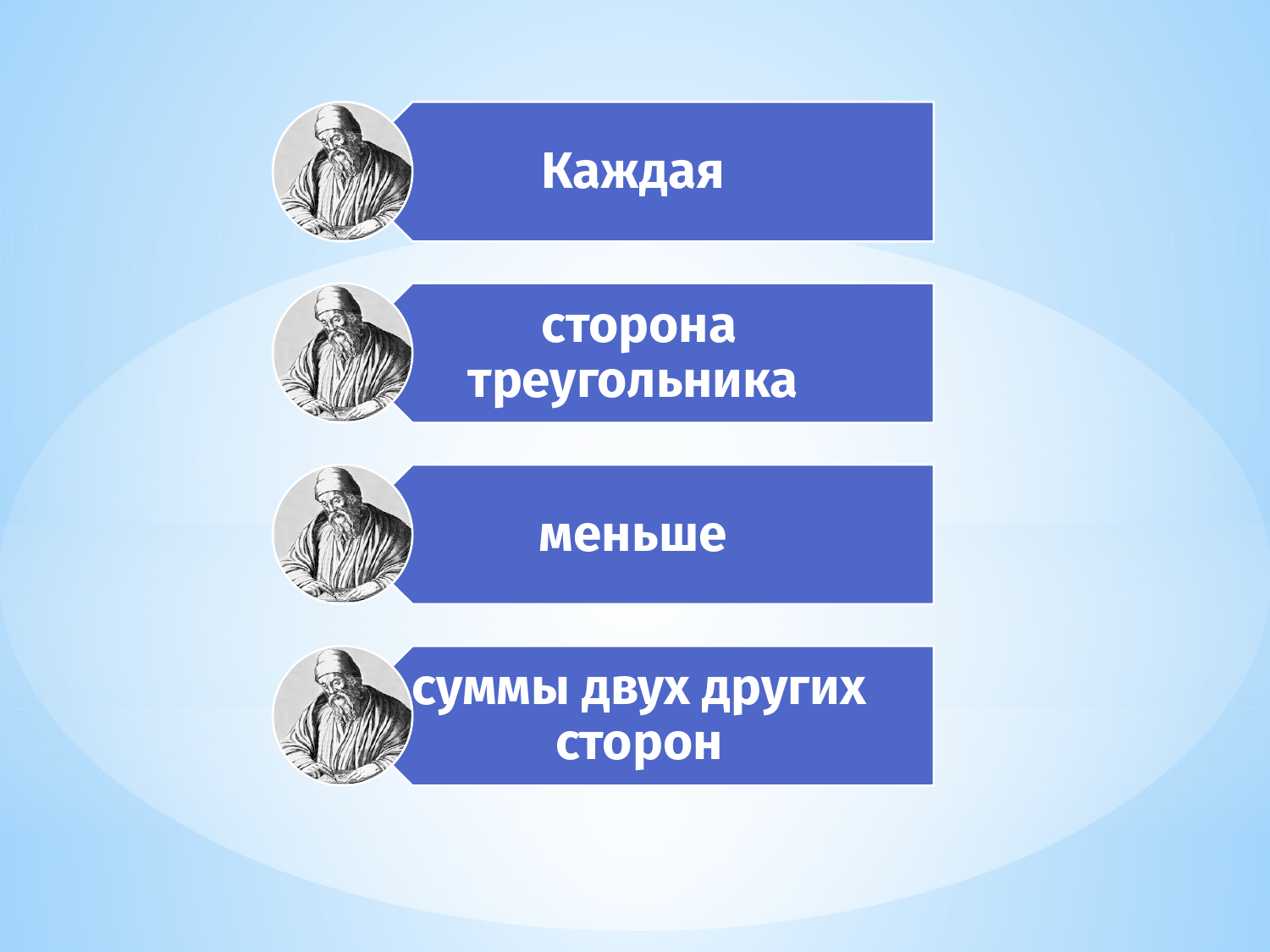

Каждая
сторона треугольника
меньше
суммы двух других сторон